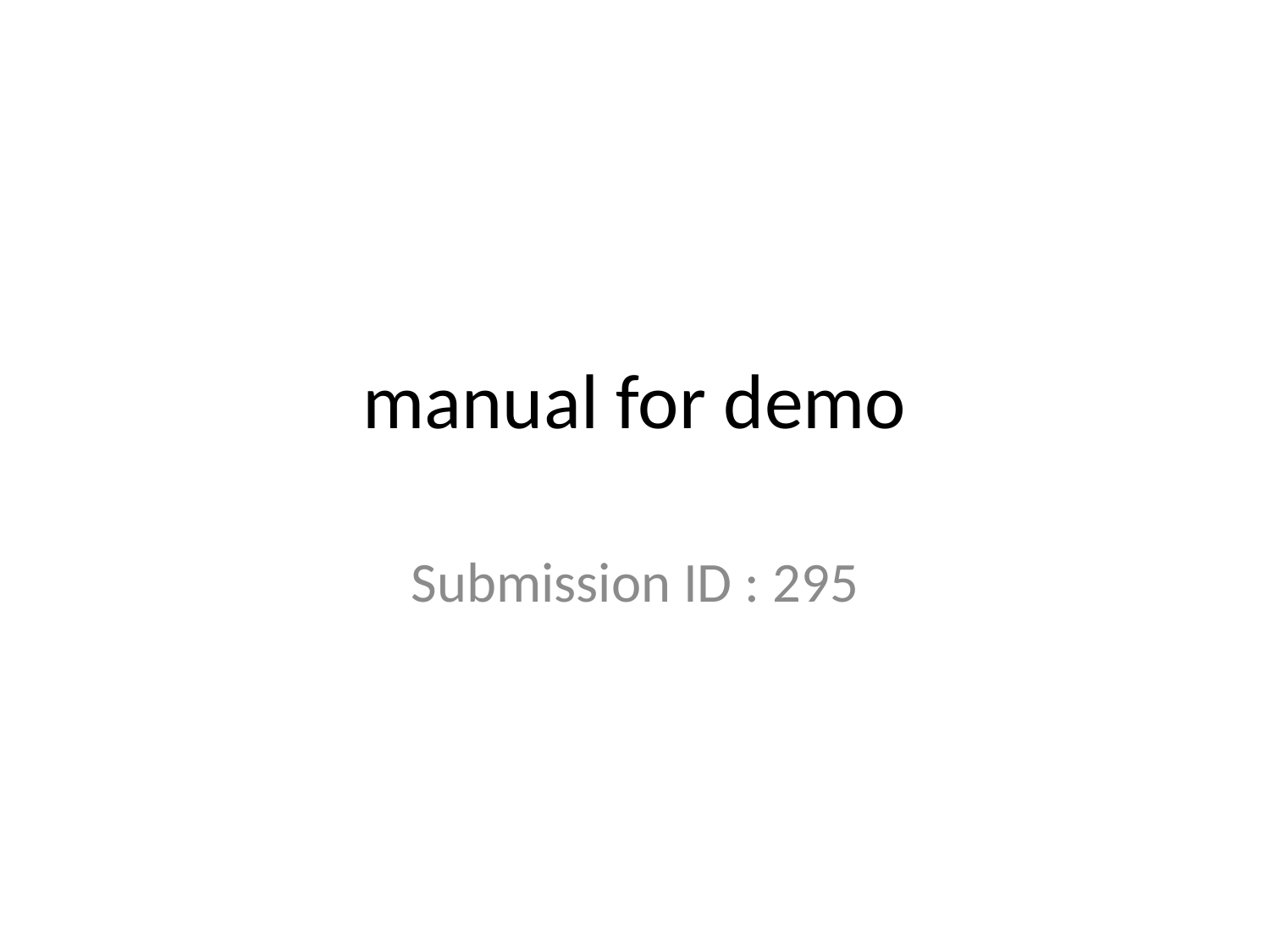

# manual for demo
Submission ID : 295